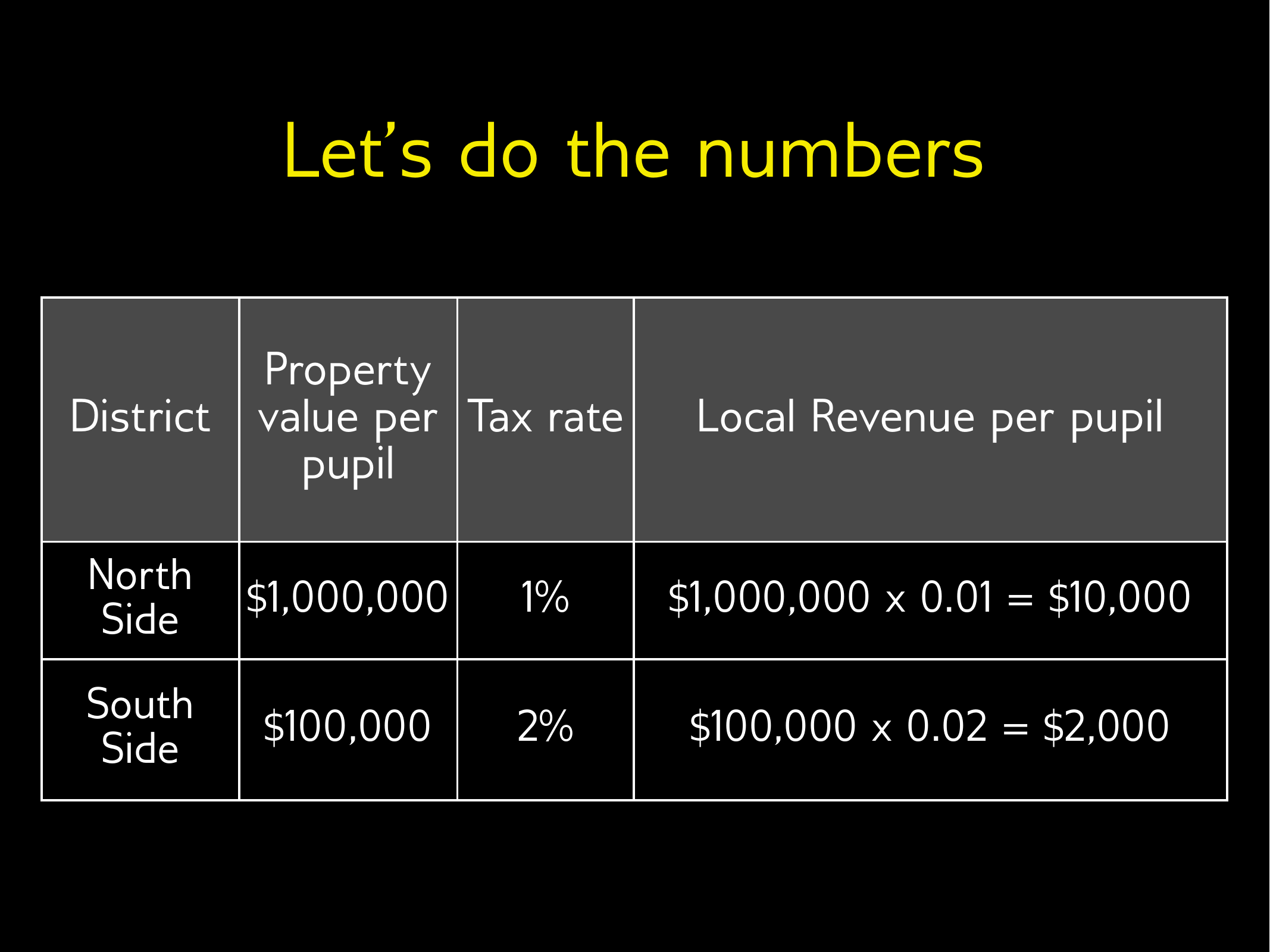

Let’s do the numbers
| District | Property value per pupil | Tax rate | Local Revenue per pupil |
| --- | --- | --- | --- |
| North Side | $1,000,000 | 1% | $1,000,000 x 0.01 = $10,000 |
| South Side | $100,000 | 2% | $100,000 x 0.02 = $2,000 |